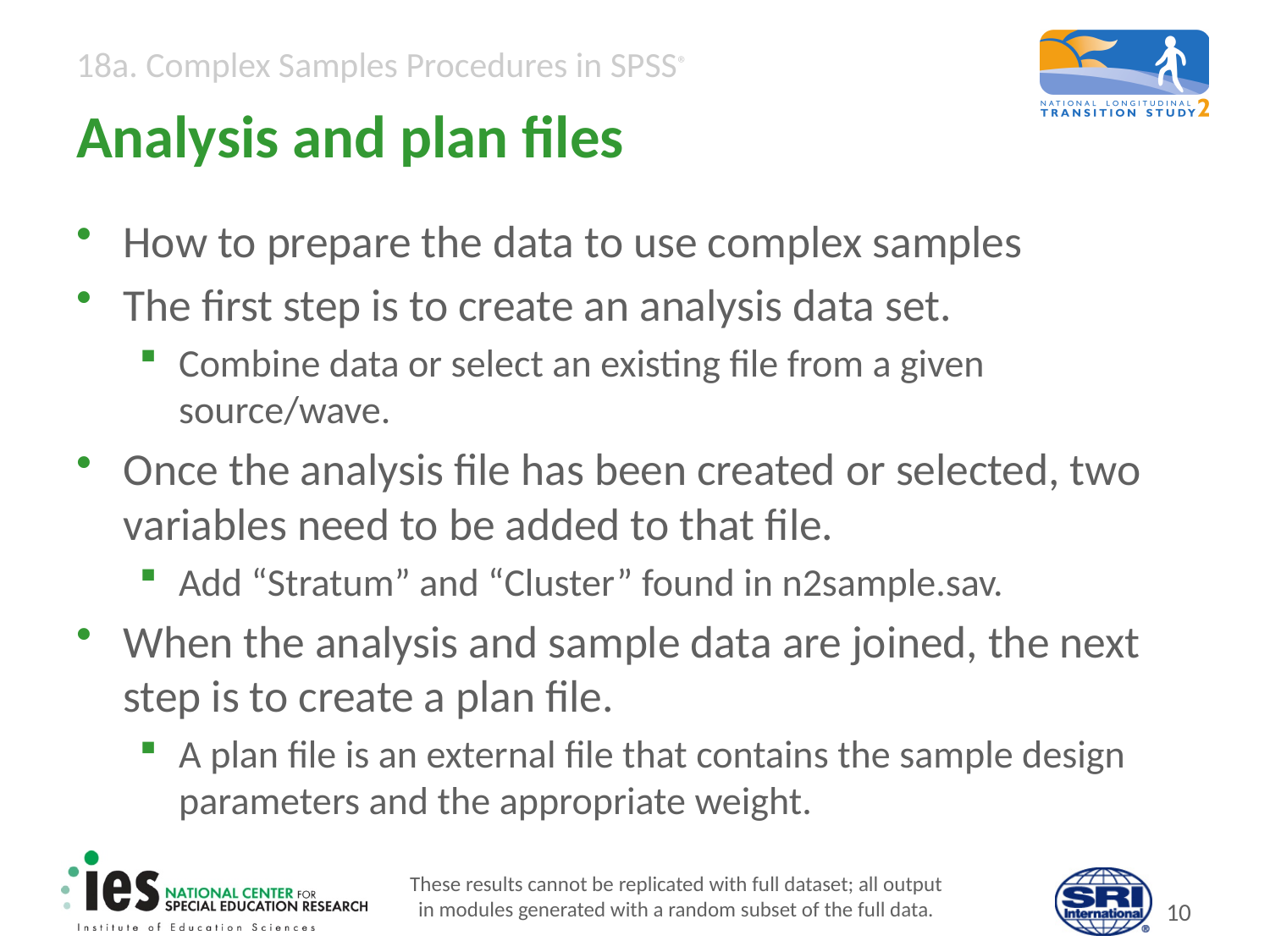

# Analysis and plan files
How to prepare the data to use complex samples
The first step is to create an analysis data set.
Combine data or select an existing file from a given source/wave.
Once the analysis file has been created or selected, two variables need to be added to that file.
Add “Stratum” and “Cluster” found in n2sample.sav.
When the analysis and sample data are joined, the next step is to create a plan file.
A plan file is an external file that contains the sample design parameters and the appropriate weight.
These results cannot be replicated with full dataset; all output
in modules generated with a random subset of the full data.
10